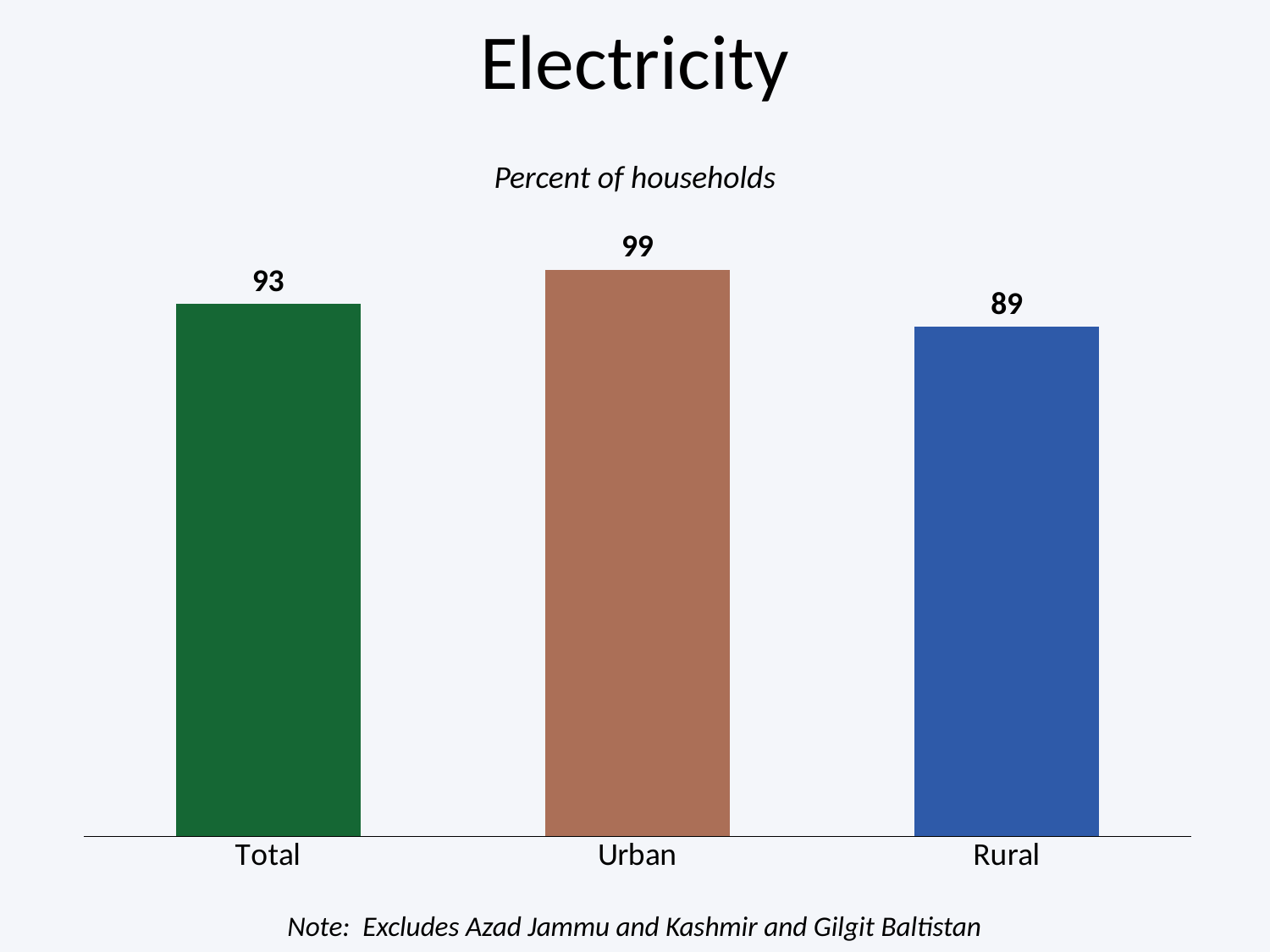

# Electricity
Percent of households

### Chart

| Category | Series 1 |
|---|---|
| Total | 93.0 |
| Urban | 99.0 |
| Rural | 89.0 |
Note:  Excludes Azad Jammu and Kashmir and Gilgit Baltistan